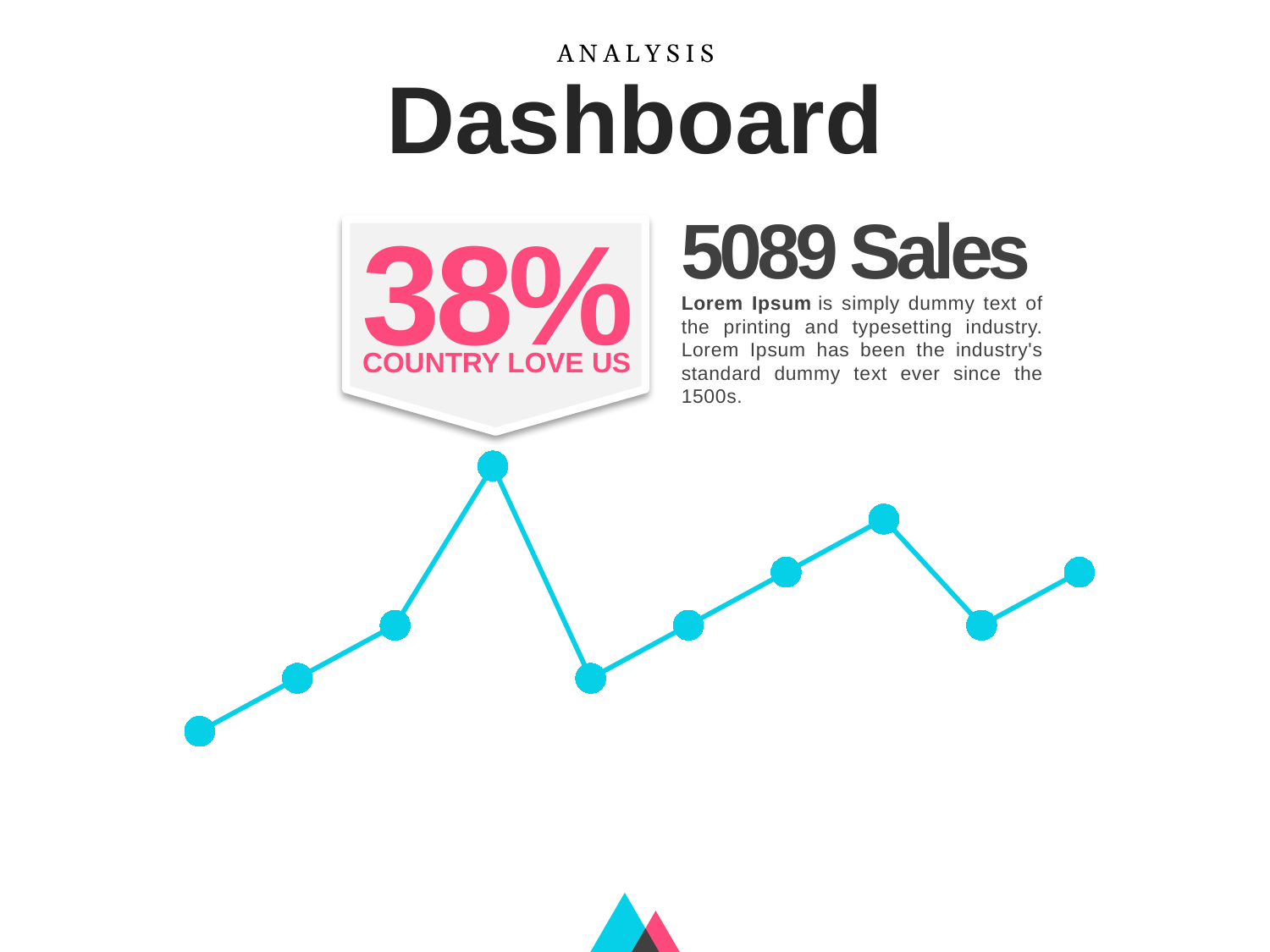

ANALYSIS
Dashboard
38%

COUNTRY LOVE US
5089 Sales
Lorem Ipsum is simply dummy text of the printing and typesetting industry. Lorem Ipsum has been the industry's standard dummy text ever since the 1500s.

### Chart

| Category | Series 1 |
|---|---|
| Category 1 | 2.0 |
| Category 2 | 3.0 |
| Category 3 | 4.0 |
| Category 4 | 7.0 |